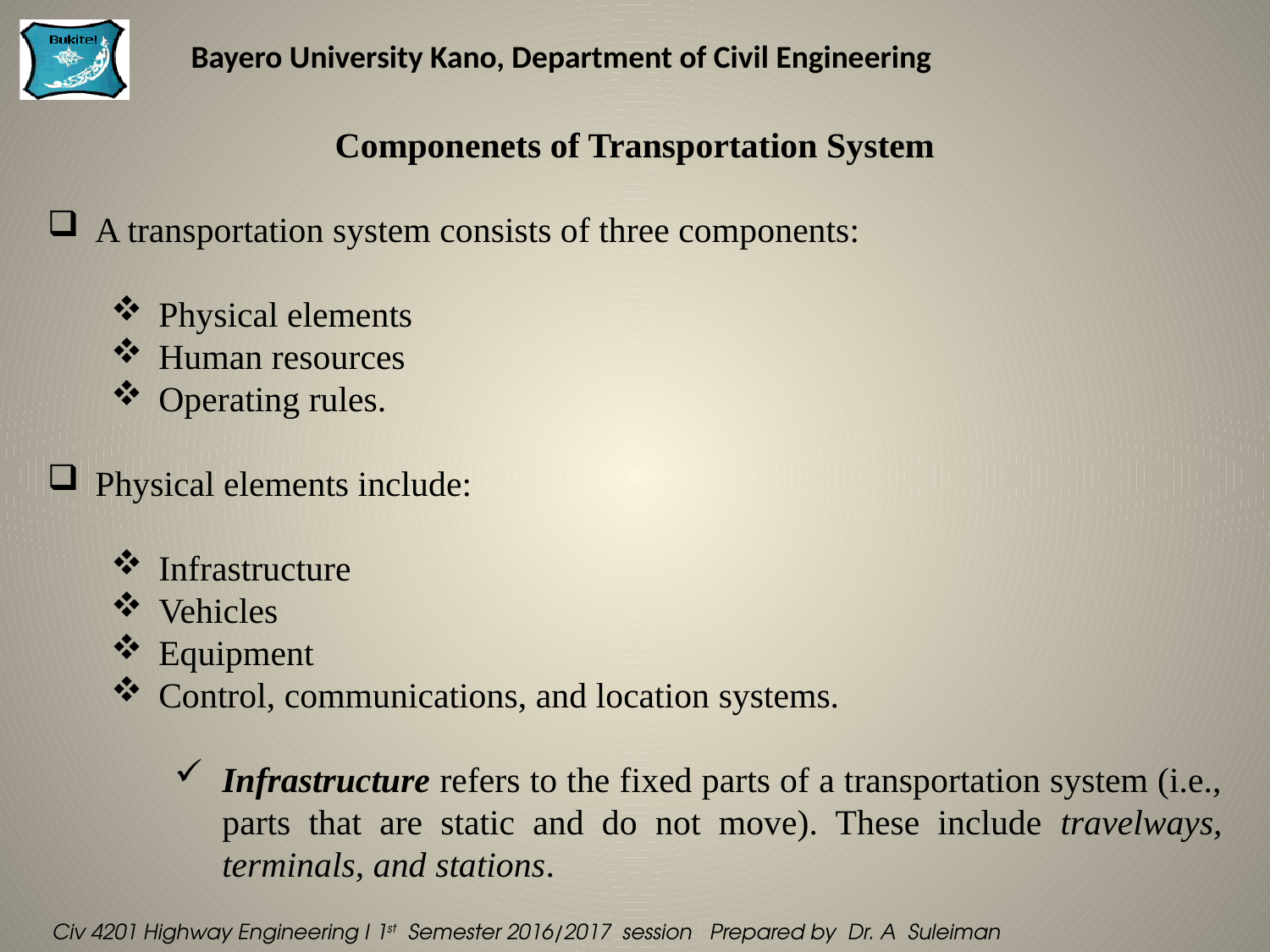

Componenets of Transportation System

A transportation system consists of three components:

Physical elements
Human resources
Operating rules.

Physical elements include:

Infrastructure
Vehicles
Equipment
Control, communications, and location systems.

Infrastructure refers to the fixed parts of a transportation system (i.e., parts that are static and do not move). These include travelways, terminals, and stations.